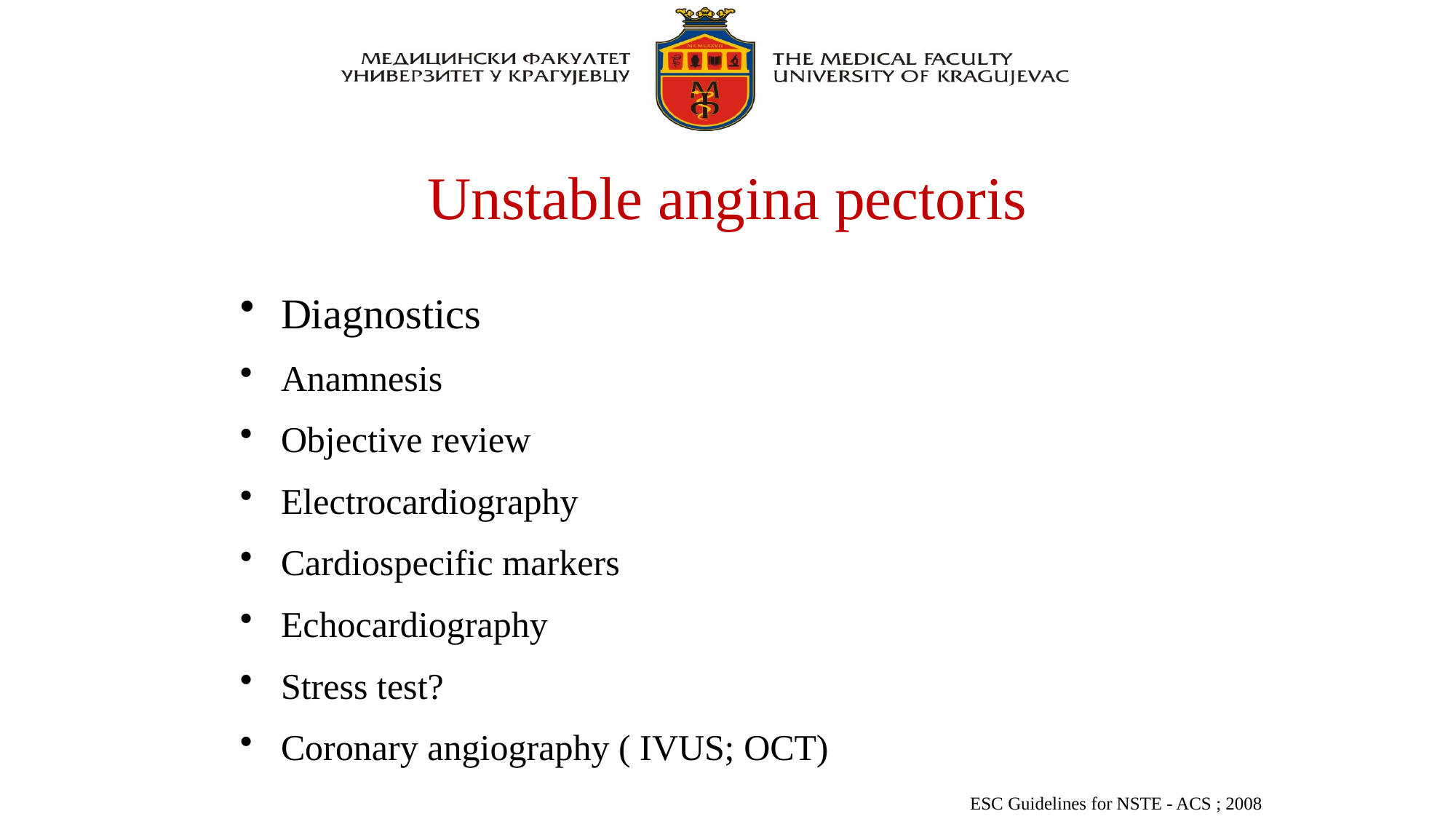

# Unstable angina pectoris
Diagnostics

Anamnesis

Objective review

Electrocardiography

Cardiospecific markers

Echocardiography

Stress test?

Coronary angiography ( IVUS; OCT)
ESC Guidelines for NSTE - ACS ; 2008